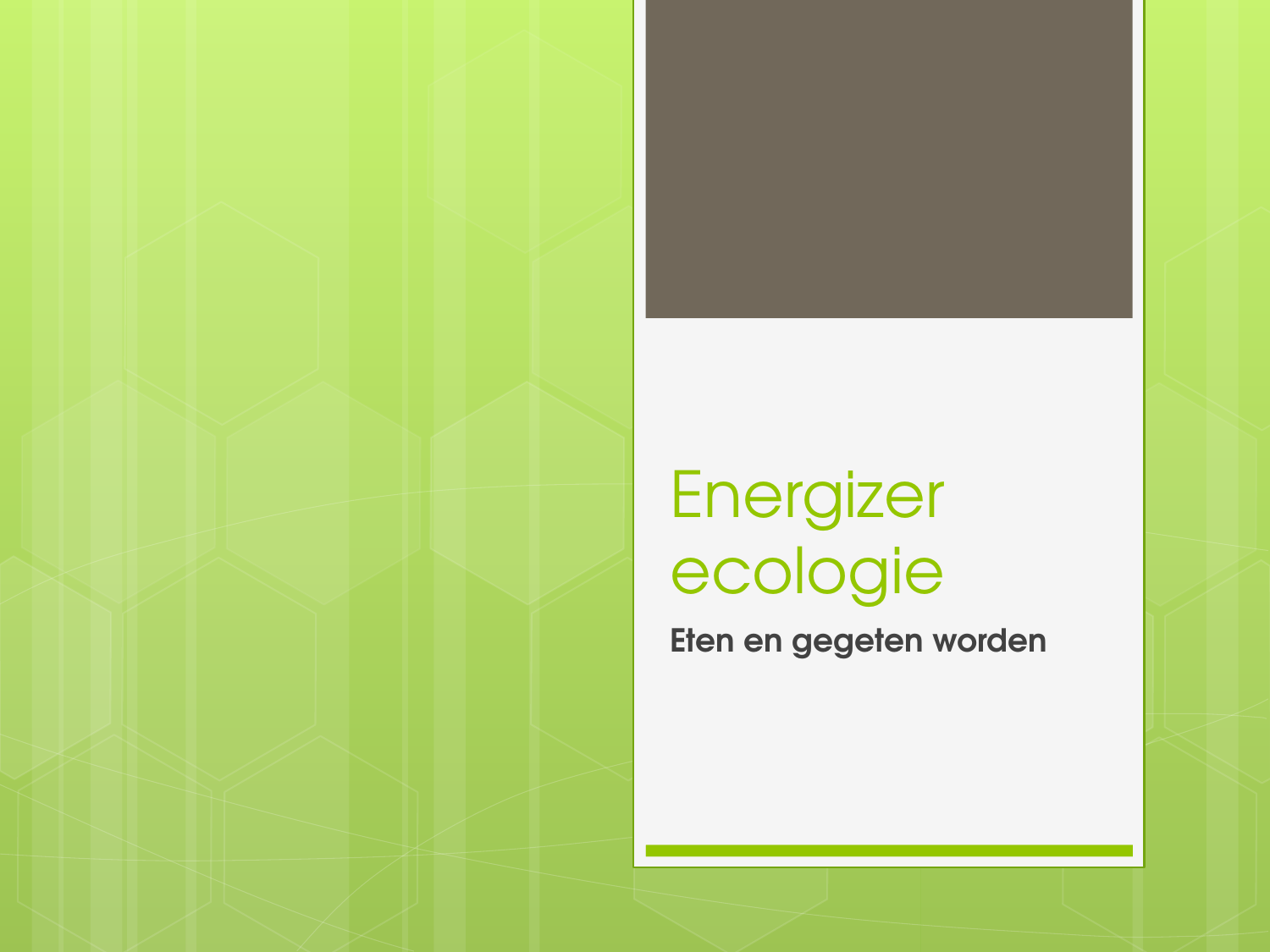

# Energizer ecologie
Eten en gegeten worden